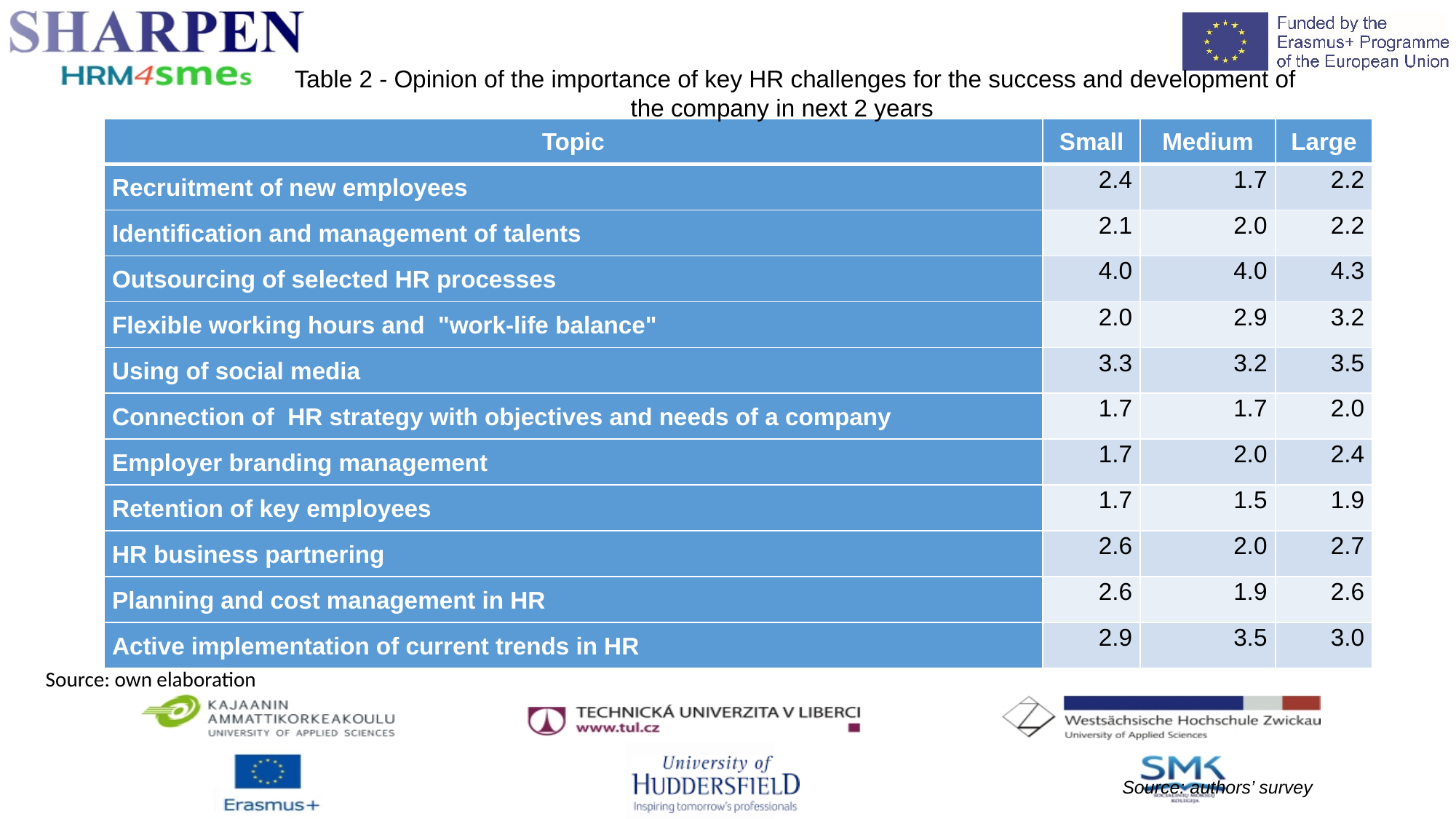

Table 2 - Opinion of the importance of key HR challenges for the success and development of the company in next 2 years

Source: authors’ survey
| Topic | Small | Medium | Large |
| --- | --- | --- | --- |
| Recruitment of new employees | 2.4 | 1.7 | 2.2 |
| Identification and management of talents | 2.1 | 2.0 | 2.2 |
| Outsourcing of selected HR processes | 4.0 | 4.0 | 4.3 |
| Flexible working hours and "work-life balance" | 2.0 | 2.9 | 3.2 |
| Using of social media | 3.3 | 3.2 | 3.5 |
| Connection of HR strategy with objectives and needs of a company | 1.7 | 1.7 | 2.0 |
| Employer branding management | 1.7 | 2.0 | 2.4 |
| Retention of key employees | 1.7 | 1.5 | 1.9 |
| HR business partnering | 2.6 | 2.0 | 2.7 |
| Planning and cost management in HR | 2.6 | 1.9 | 2.6 |
| Active implementation of current trends in HR | 2.9 | 3.5 | 3.0 |
Source: own elaboration